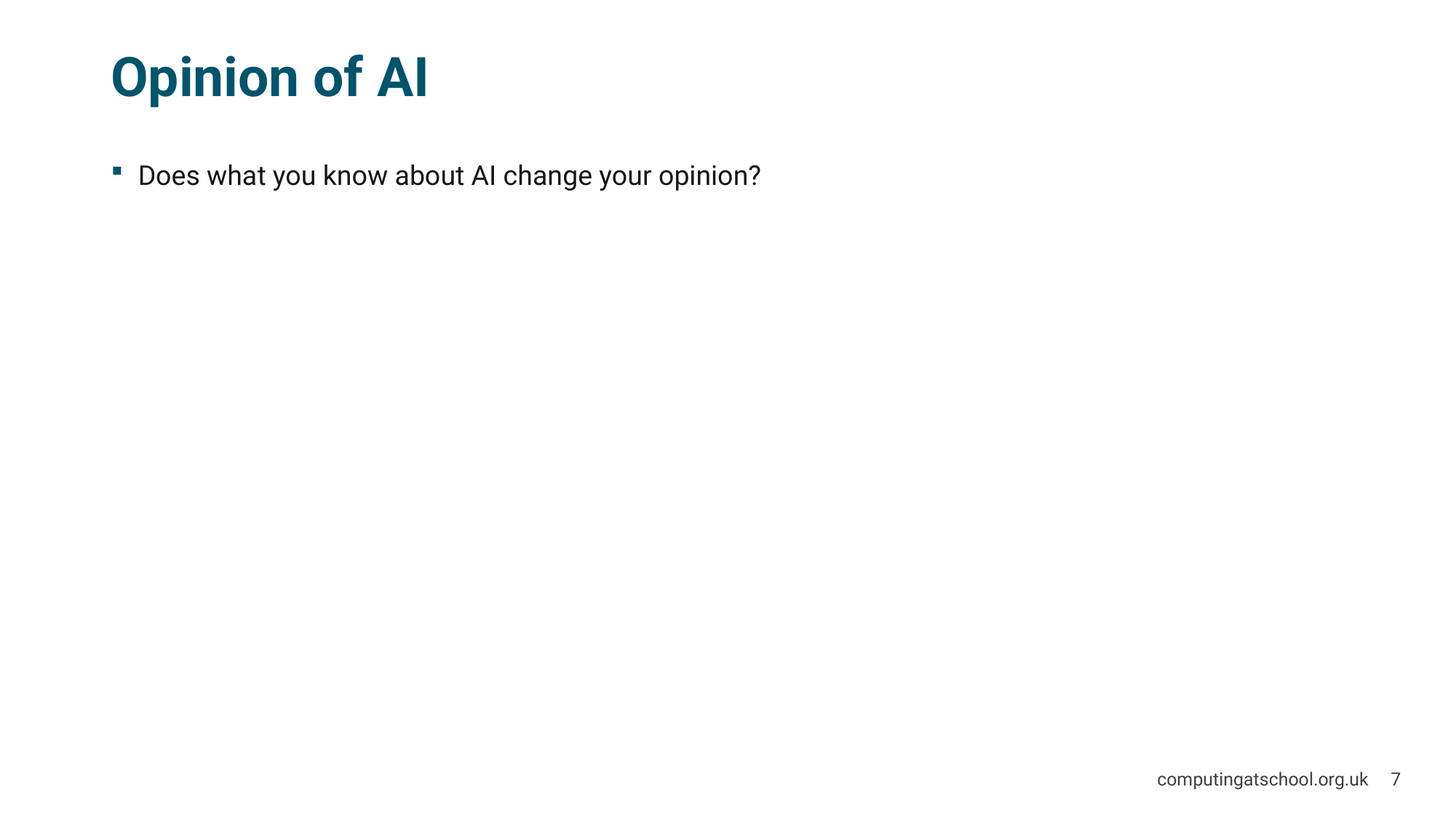

# Opinion of AI
Does what you know about AI change your opinion?
computingatschool.org.uk
7